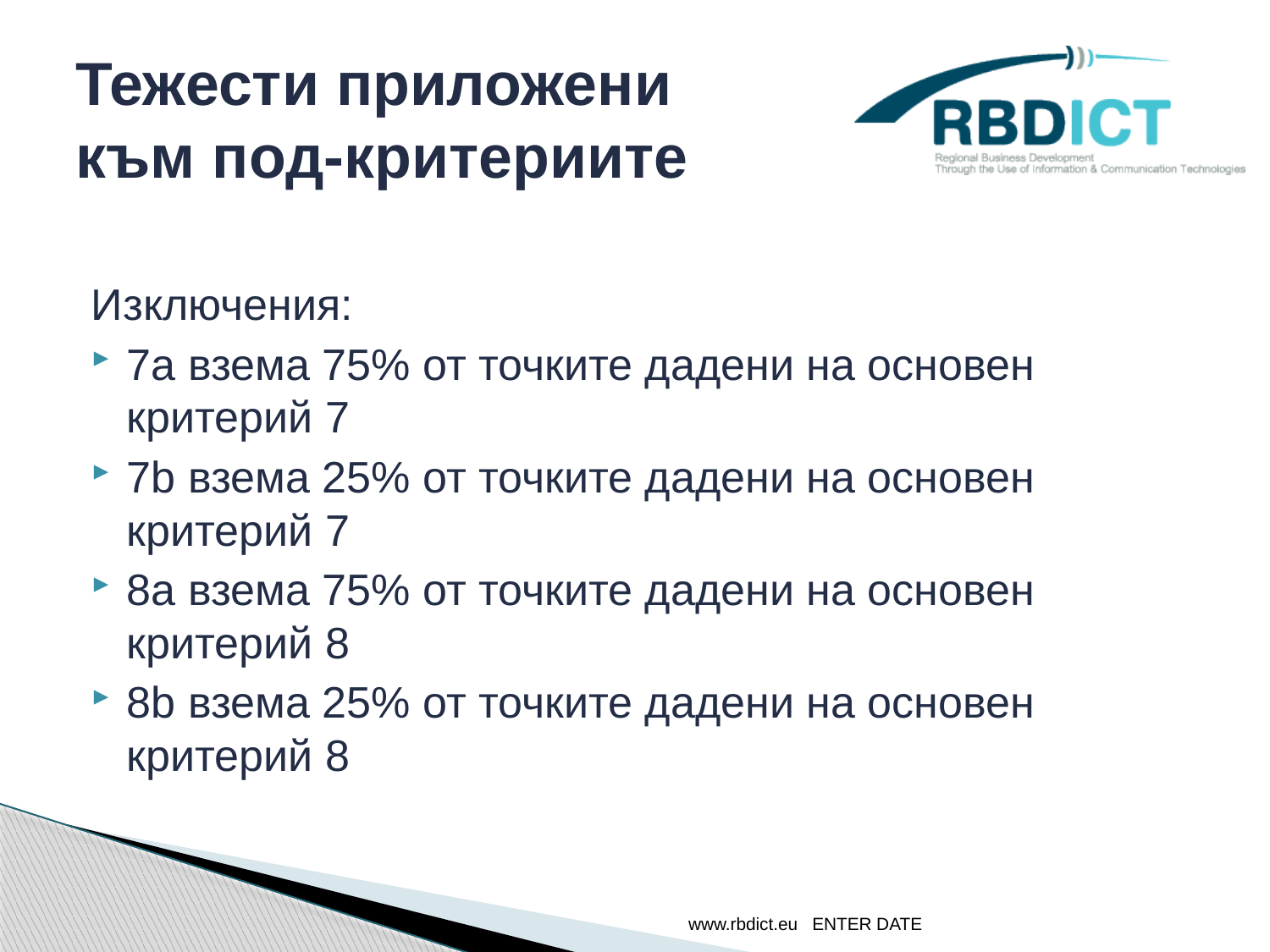

# Тежести приложени към под-критериите

Изключения:
7a взема 75% от точките дадени на основен критерий 7
7b взема 25% от точките дадени на основен критерий 7
8a взема 75% от точките дадени на основен критерий 8
8b взема 25% от точките дадени на основен критерий 8
www.rbdict.eu   ENTER DATE